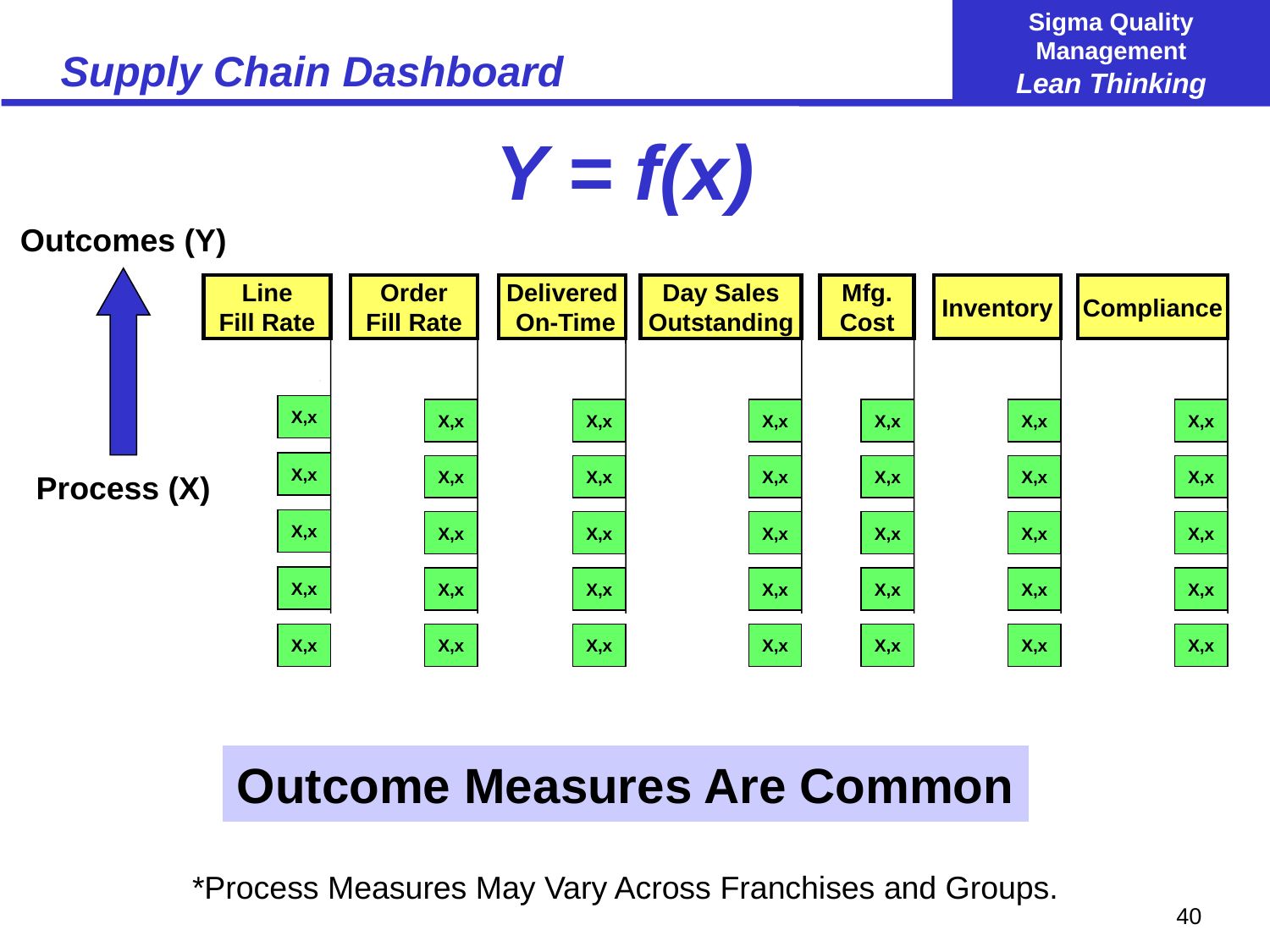

# Supply Chain Dashboard
Y = f(x)
Outcomes (Y)

Line
Fill Rate
Order
Fill Rate
Delivered
 On-Time
Day Sales
Outstanding
Mfg.
Cost
Inventory
Compliance

X,x
X,x
X,x
X,x
X,x
X,x
X,x
X,x
X,x
X,x
X,x
X,x
X,x
X,x
Process (X)
X,x
X,x
X,x
X,x
X,x
X,x
X,x
X,x
X,x
X,x
X,x
X,x
X,x
X,x
X,x
X,x
X,x
X,x
X,x
X,x
X,x
Outcome Measures Are Common
*Process Measures May Vary Across Franchises and Groups.